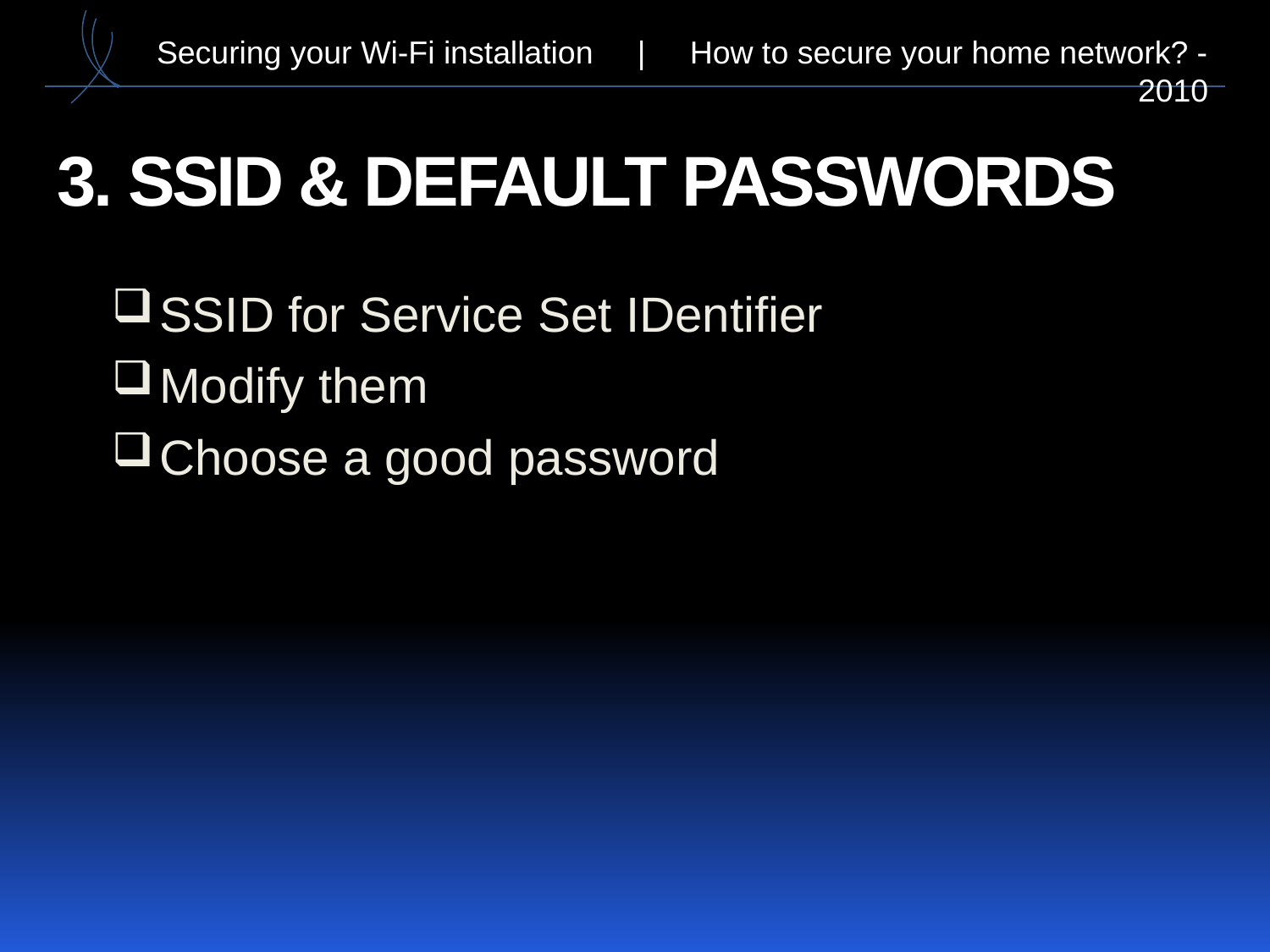

Securing your Wi-Fi installation     |     How to secure your home network? - 2010
# 3. SSID & default passwords
SSID for Service Set IDentifier
Modify them
Choose a good password